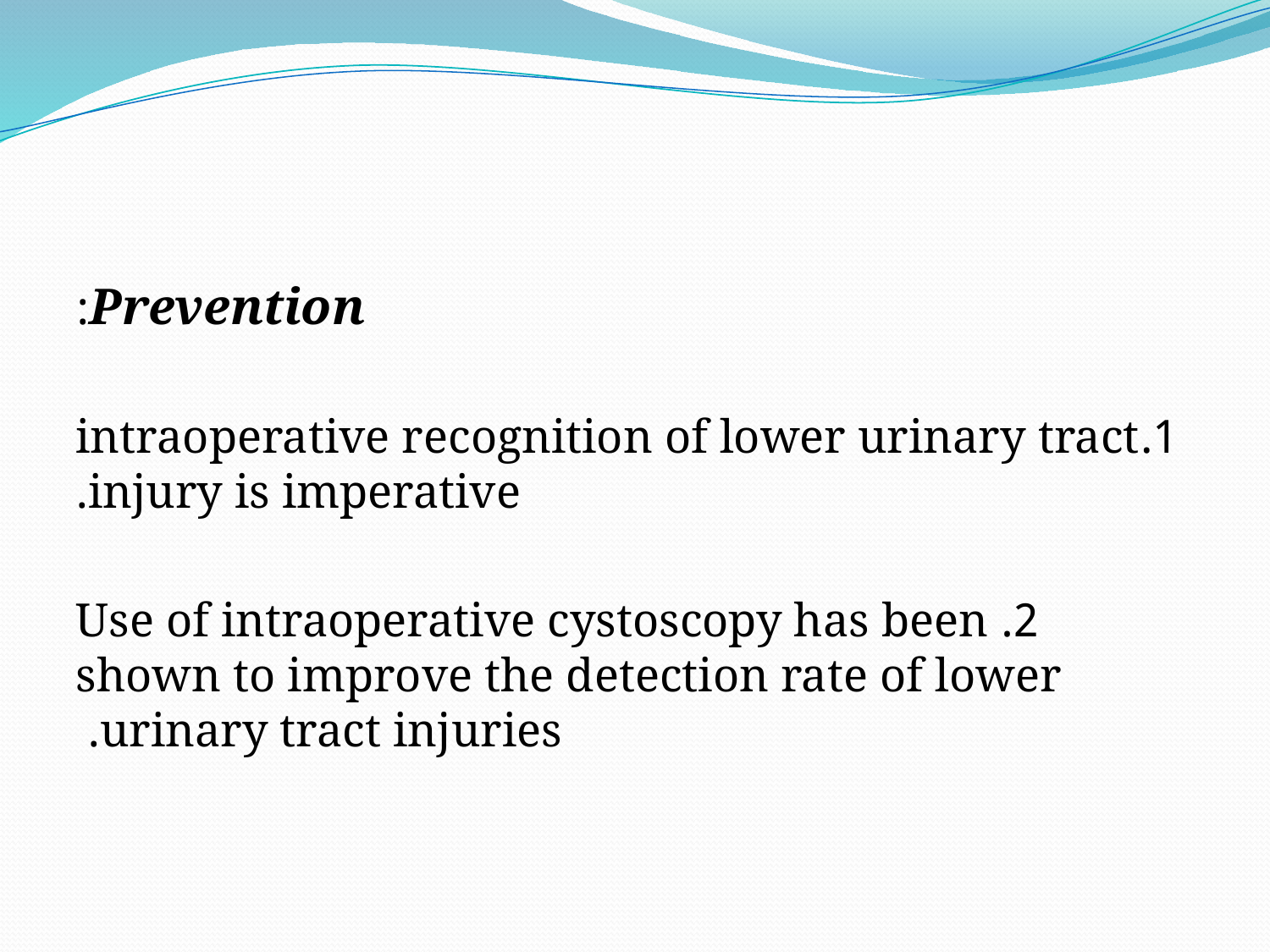

Prevention:

1.intraoperative recognition of lower urinary tract injury is imperative.

2. Use of intraoperative cystoscopy has been shown to improve the detection rate of lower urinary tract injuries.